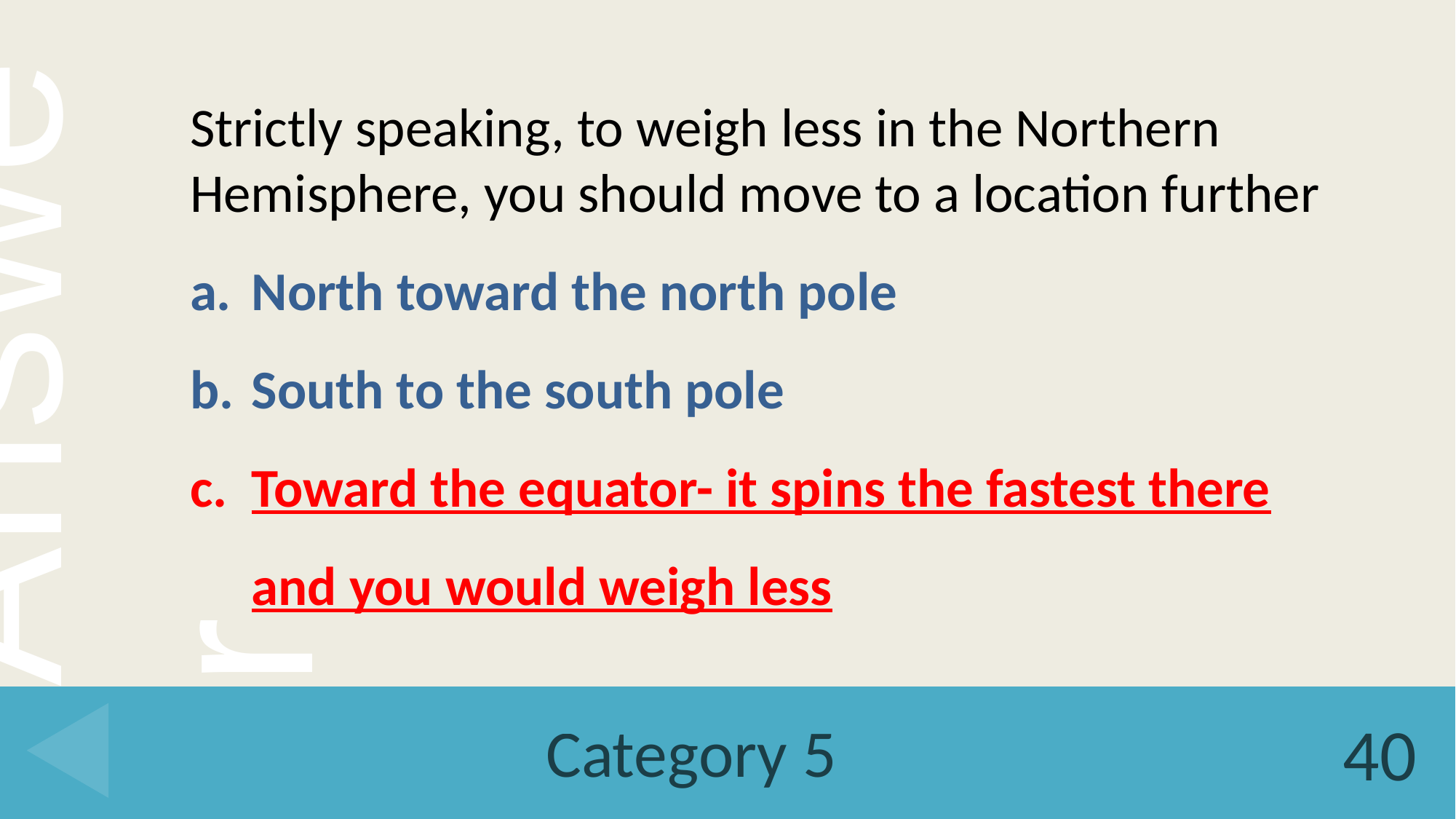

Strictly speaking, to weigh less in the Northern Hemisphere, you should move to a location further
North toward the north pole
South to the south pole
Toward the equator- it spins the fastest there and you would weigh less
# Category 5
40